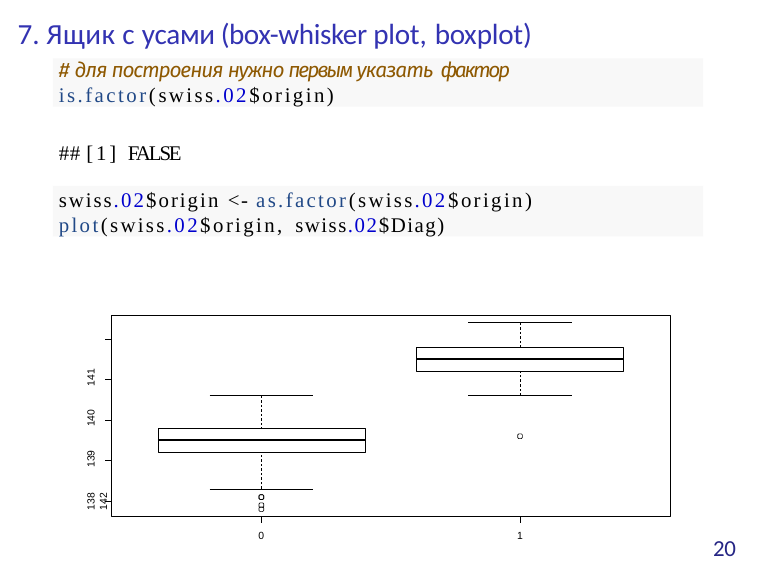

# 7. Ящик с усами (box-whisker plot, boxplot)
# для построения нужно первым указать фактор
is.factor(swiss.02$origin)
## [1] FALSE
swiss.02$origin <- as.factor(swiss.02$origin)  plot(swiss.02$origin, swiss.02$Diag)

138	139	140	141	142

0
1
20